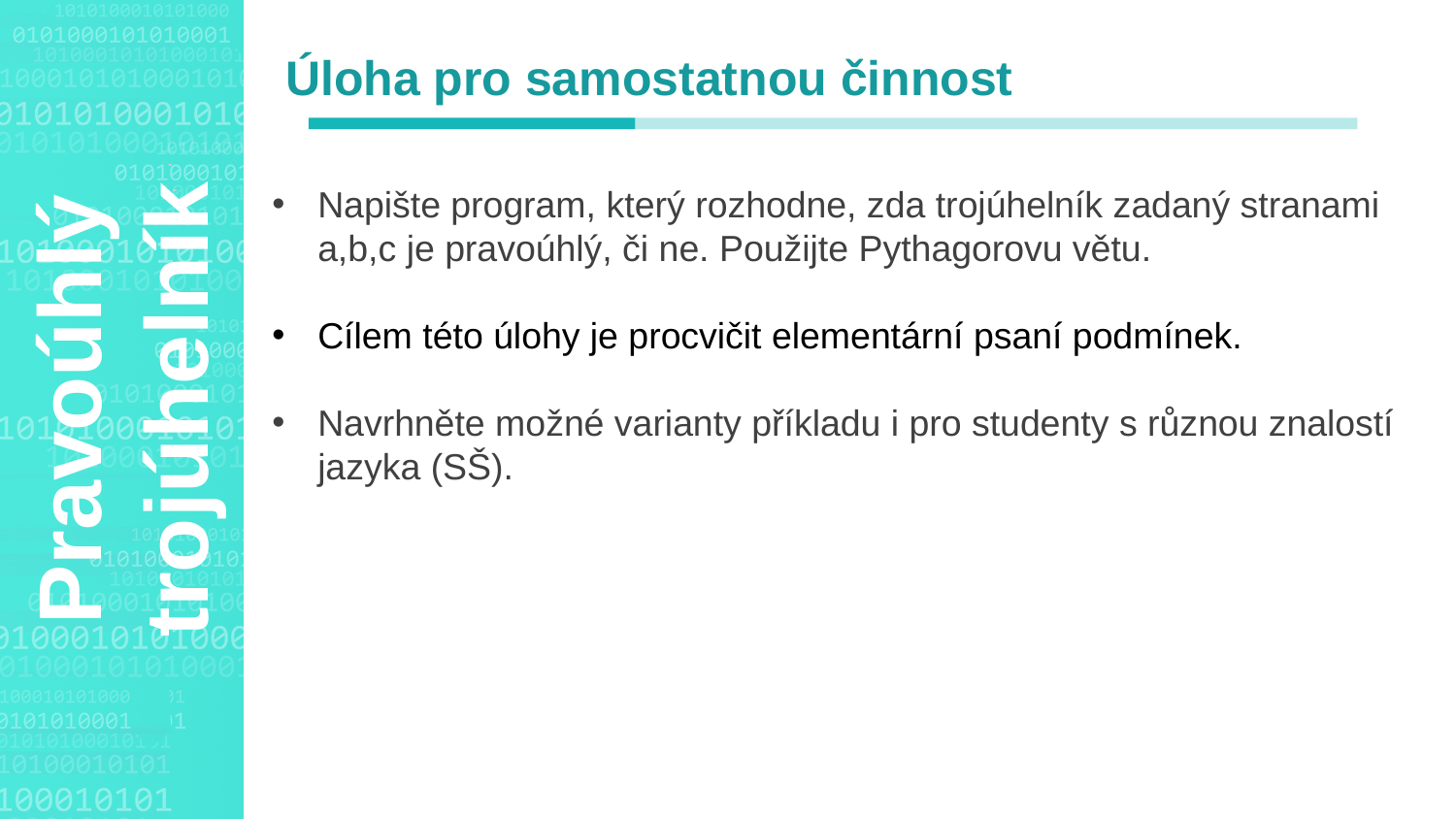

Úloha pro samostatnou činnost

Napište program, který rozhodne, zda trojúhelník zadaný stranami a,b,c je pravoúhlý, či ne. Použijte Pythagorovu větu.

Cílem této úlohy je procvičit elementární psaní podmínek.

Navrhněte možné varianty příkladu i pro studenty s různou znalostí jazyka (SŠ).

Agenda Style

Pravoúhlý trojúhelník